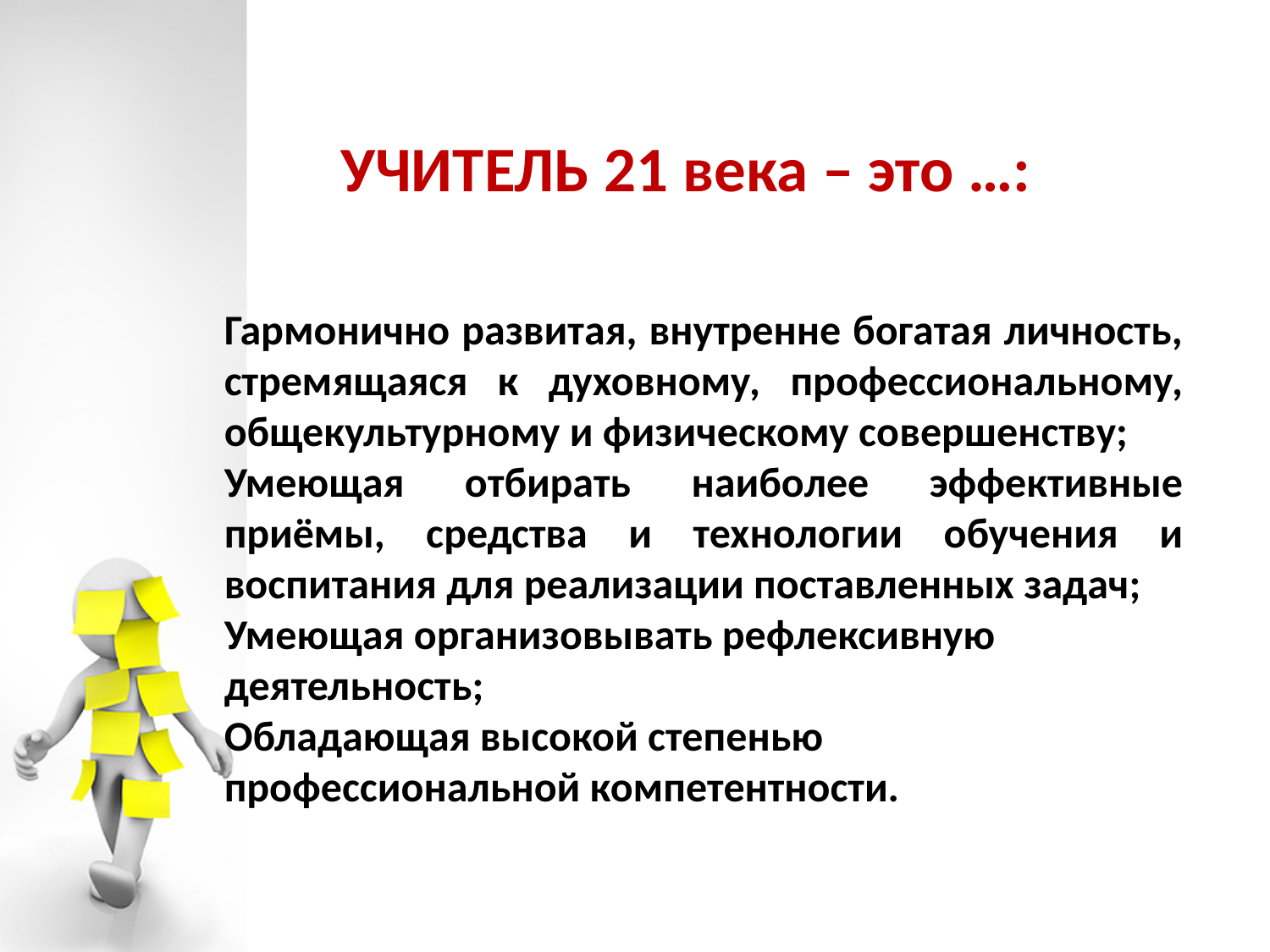

# УЧИТЕЛЬ 21 века – это …:

Гармонично развитая, внутренне богатая личность, стремящаяся к духовному, профессиональному, общекультурному и физическому совершенству;
Умеющая отбирать наиболее эффективные приёмы, средства и технологии обучения и воспитания для реализации поставленных задач;
Умеющая организовывать рефлексивную деятельность;
Обладающая высокой степенью профессиональной компетентности.